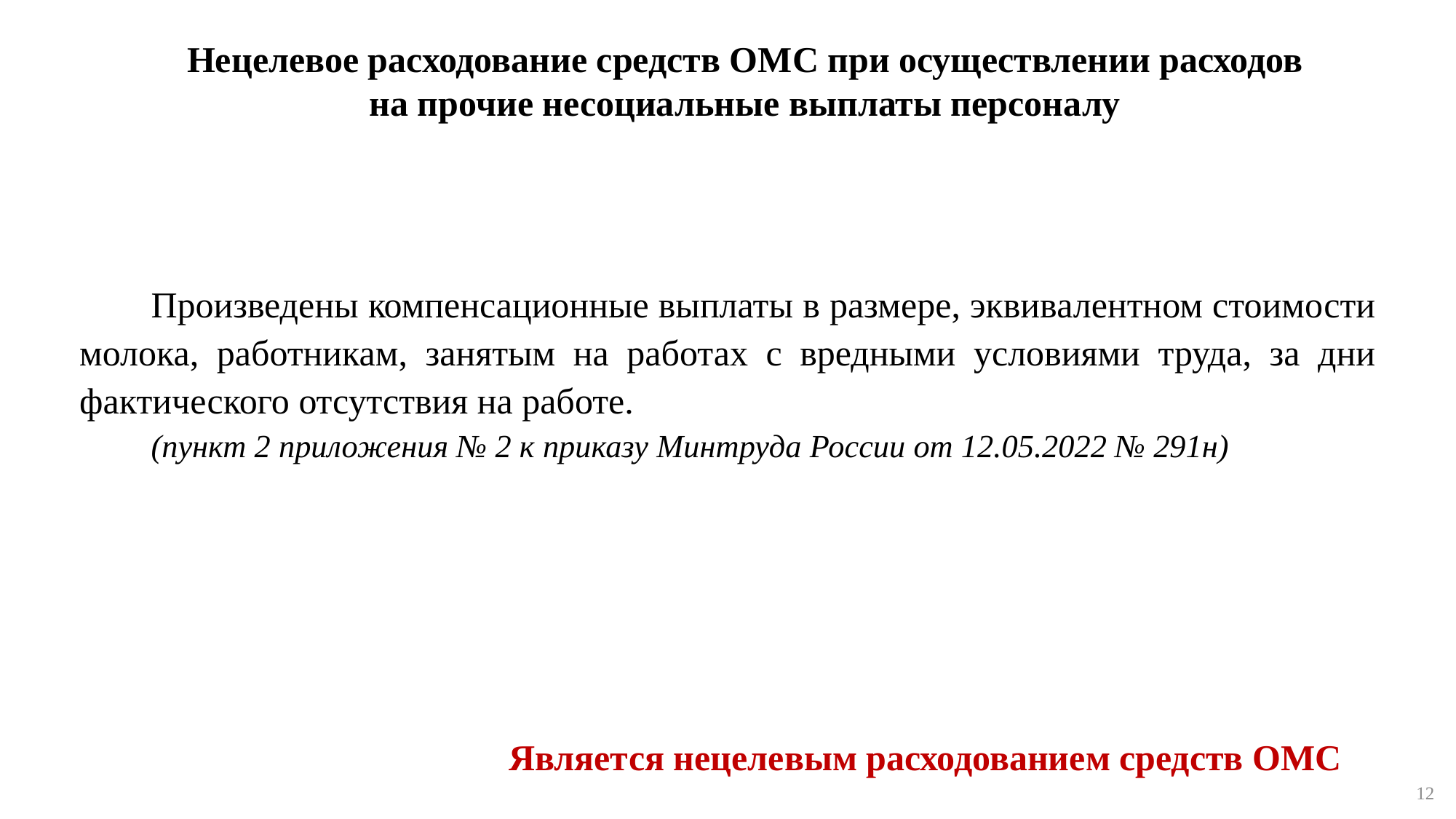

Нецелевое расходование средств ОМС при осуществлении расходов
на прочие несоциальные выплаты персоналу
Произведены компенсационные выплаты в размере, эквивалентном стоимости молока, работникам, занятым на работах с вредными условиями труда, за дни фактического отсутствия на работе.
(пункт 2 приложения № 2 к приказу Минтруда России от 12.05.2022 № 291н)
Является нецелевым расходованием средств ОМС
12